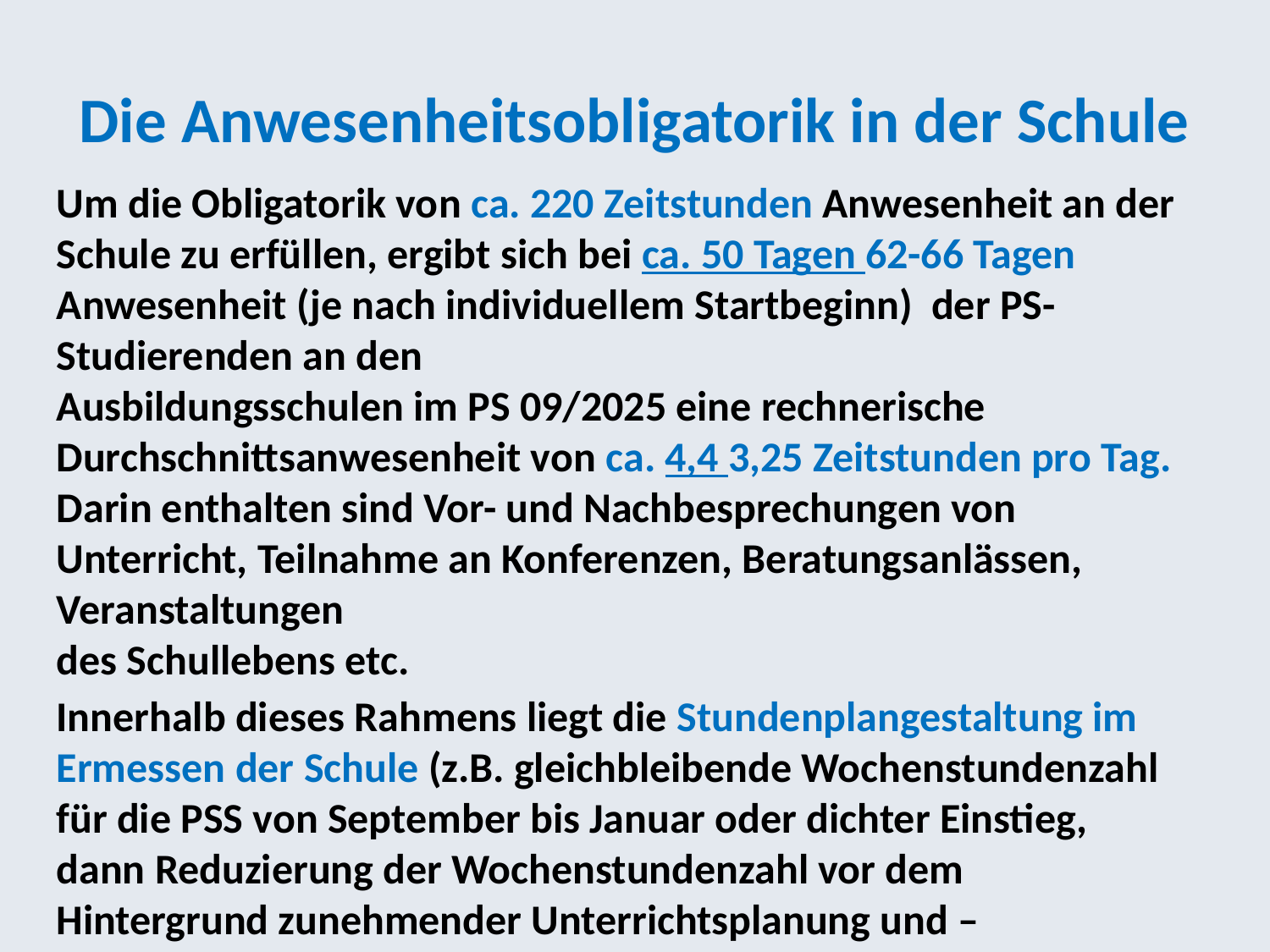

# Die Anwesenheitsobligatorik in der Schule
Um die Obligatorik von ca. 220 Zeitstunden Anwesenheit an der Schule zu erfüllen, ergibt sich bei ca. 50 Tagen 62-66 Tagen Anwesenheit (je nach individuellem Startbeginn)  der PS-Studierenden an den
Ausbildungsschulen im PS 09/2025 eine rechnerische  Durchschnittsanwesenheit von ca. 4,4 3,25 Zeitstunden pro Tag.  Darin enthalten sind Vor- und Nachbesprechungen von Unterricht, Teilnahme an Konferenzen, Beratungsanlässen, Veranstaltungen
des Schullebens etc.
Innerhalb dieses Rahmens liegt die Stundenplangestaltung im Ermessen der Schule (z.B. gleichbleibende Wochenstundenzahl für die PSS von September bis Januar oder dichter Einstieg, dann Reduzierung der Wochenstundenzahl vor dem Hintergrund zunehmender Unterrichtsplanung und –durchführung der Studierenden)